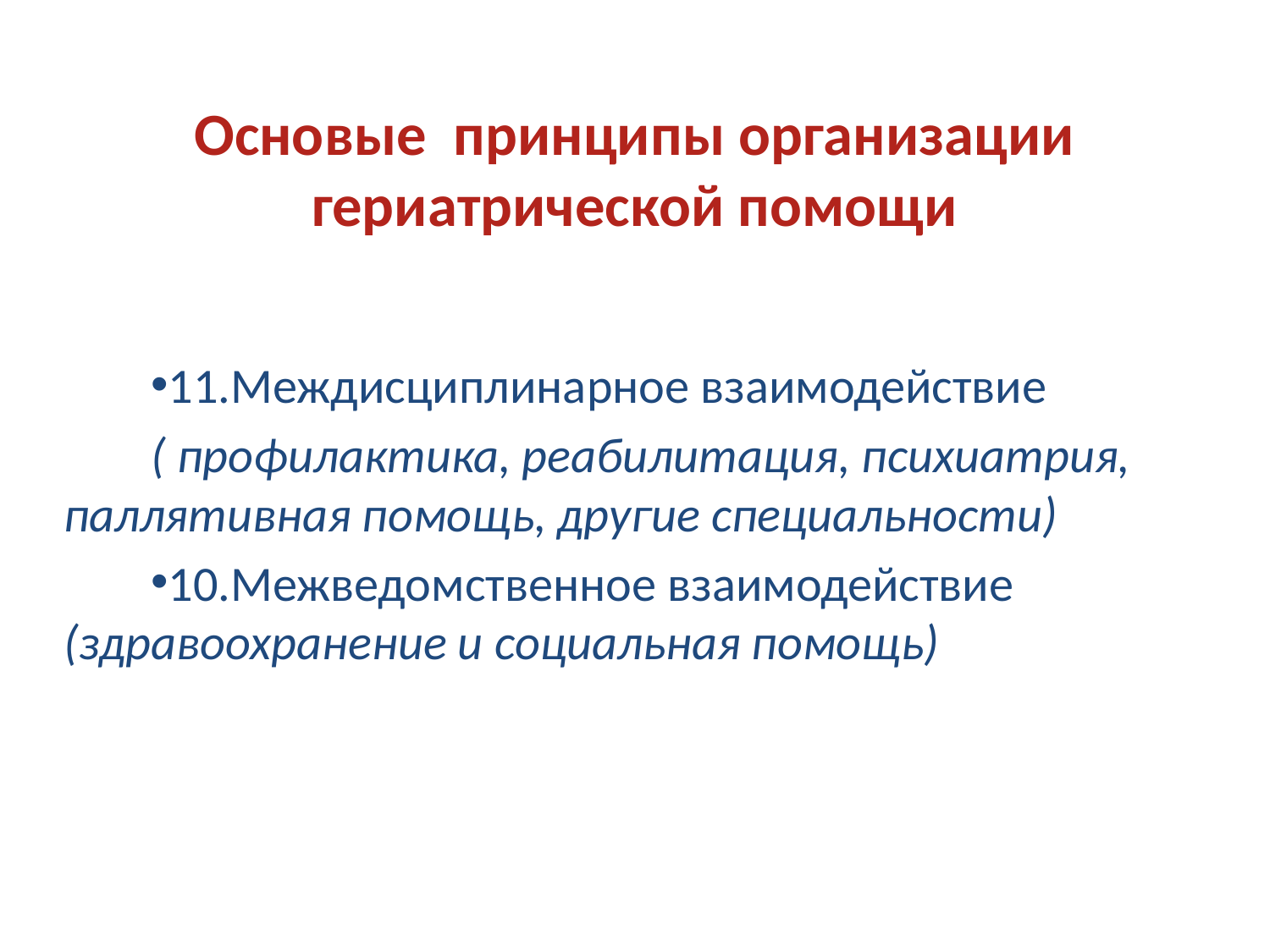

# Основые  принципы организации гериатрической помощи

11.Междисциплинарное взаимодействие
( профилактика, реабилитация, психиатрия, паллятивная помощь, другие специальности)
10.Межведомственное взаимодействие (здравоохранение и социальная помощь)